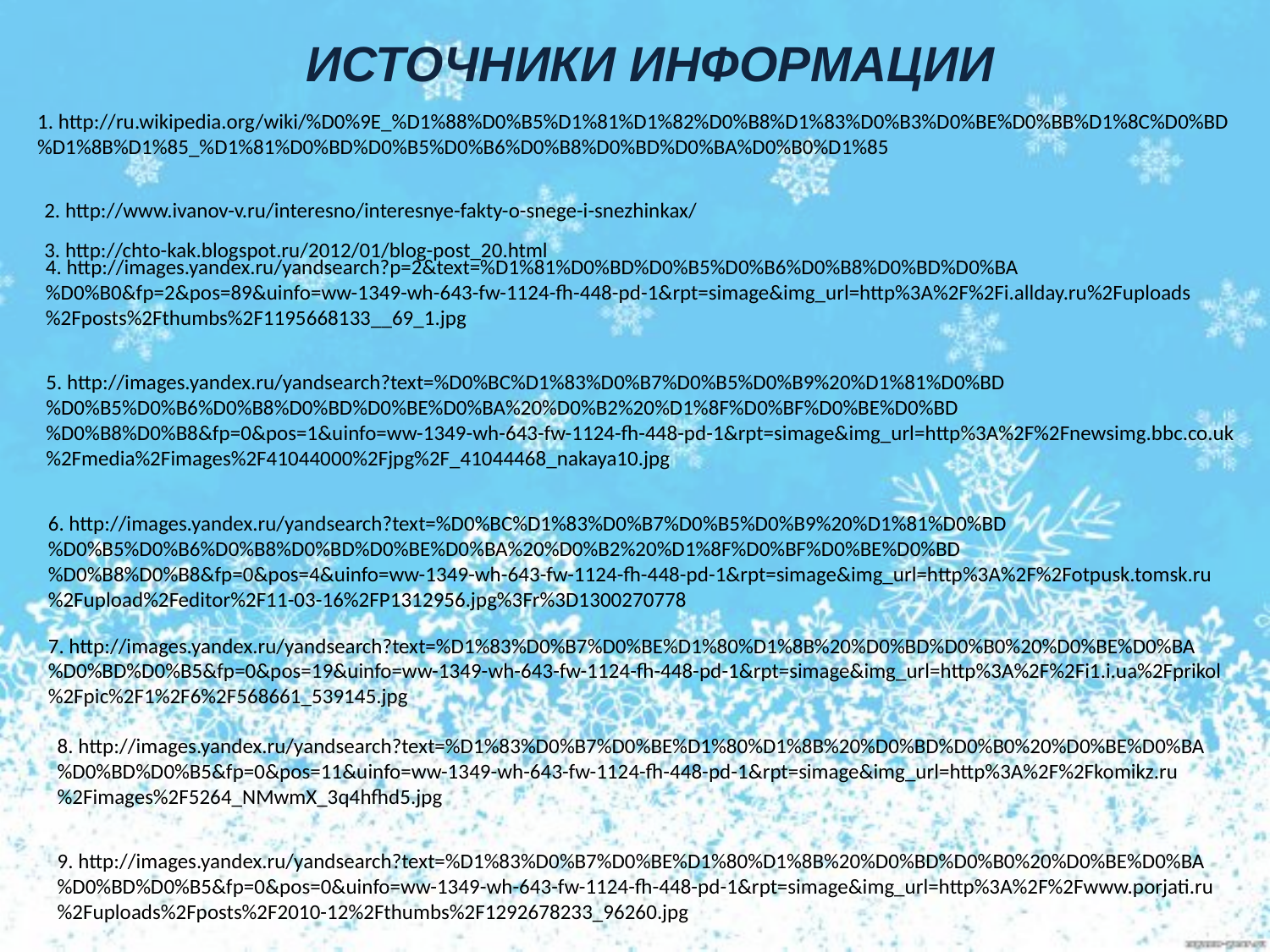

ИСТОЧНИКИ ИНФОРМАЦИИ
1. http://ru.wikipedia.org/wiki/%D0%9E_%D1%88%D0%B5%D1%81%D1%82%D0%B8%D1%83%D0%B3%D0%BE%D0%BB%D1%8C%D0%BD%D1%8B%D1%85_%D1%81%D0%BD%D0%B5%D0%B6%D0%B8%D0%BD%D0%BA%D0%B0%D1%85
2. http://www.ivanov-v.ru/interesno/interesnye-fakty-o-snege-i-snezhinkax/
3. http://chto-kak.blogspot.ru/2012/01/blog-post_20.html
4. http://images.yandex.ru/yandsearch?p=2&text=%D1%81%D0%BD%D0%B5%D0%B6%D0%B8%D0%BD%D0%BA%D0%B0&fp=2&pos=89&uinfo=ww-1349-wh-643-fw-1124-fh-448-pd-1&rpt=simage&img_url=http%3A%2F%2Fi.allday.ru%2Fuploads%2Fposts%2Fthumbs%2F1195668133__69_1.jpg
5. http://images.yandex.ru/yandsearch?text=%D0%BC%D1%83%D0%B7%D0%B5%D0%B9%20%D1%81%D0%BD%D0%B5%D0%B6%D0%B8%D0%BD%D0%BE%D0%BA%20%D0%B2%20%D1%8F%D0%BF%D0%BE%D0%BD%D0%B8%D0%B8&fp=0&pos=1&uinfo=ww-1349-wh-643-fw-1124-fh-448-pd-1&rpt=simage&img_url=http%3A%2F%2Fnewsimg.bbc.co.uk%2Fmedia%2Fimages%2F41044000%2Fjpg%2F_41044468_nakaya10.jpg
6. http://images.yandex.ru/yandsearch?text=%D0%BC%D1%83%D0%B7%D0%B5%D0%B9%20%D1%81%D0%BD%D0%B5%D0%B6%D0%B8%D0%BD%D0%BE%D0%BA%20%D0%B2%20%D1%8F%D0%BF%D0%BE%D0%BD%D0%B8%D0%B8&fp=0&pos=4&uinfo=ww-1349-wh-643-fw-1124-fh-448-pd-1&rpt=simage&img_url=http%3A%2F%2Fotpusk.tomsk.ru%2Fupload%2Feditor%2F11-03-16%2FP1312956.jpg%3Fr%3D1300270778
7. http://images.yandex.ru/yandsearch?text=%D1%83%D0%B7%D0%BE%D1%80%D1%8B%20%D0%BD%D0%B0%20%D0%BE%D0%BA%D0%BD%D0%B5&fp=0&pos=19&uinfo=ww-1349-wh-643-fw-1124-fh-448-pd-1&rpt=simage&img_url=http%3A%2F%2Fi1.i.ua%2Fprikol%2Fpic%2F1%2F6%2F568661_539145.jpg
8. http://images.yandex.ru/yandsearch?text=%D1%83%D0%B7%D0%BE%D1%80%D1%8B%20%D0%BD%D0%B0%20%D0%BE%D0%BA%D0%BD%D0%B5&fp=0&pos=11&uinfo=ww-1349-wh-643-fw-1124-fh-448-pd-1&rpt=simage&img_url=http%3A%2F%2Fkomikz.ru%2Fimages%2F5264_NMwmX_3q4hfhd5.jpg
9. http://images.yandex.ru/yandsearch?text=%D1%83%D0%B7%D0%BE%D1%80%D1%8B%20%D0%BD%D0%B0%20%D0%BE%D0%BA%D0%BD%D0%B5&fp=0&pos=0&uinfo=ww-1349-wh-643-fw-1124-fh-448-pd-1&rpt=simage&img_url=http%3A%2F%2Fwww.porjati.ru%2Fuploads%2Fposts%2F2010-12%2Fthumbs%2F1292678233_96260.jpg